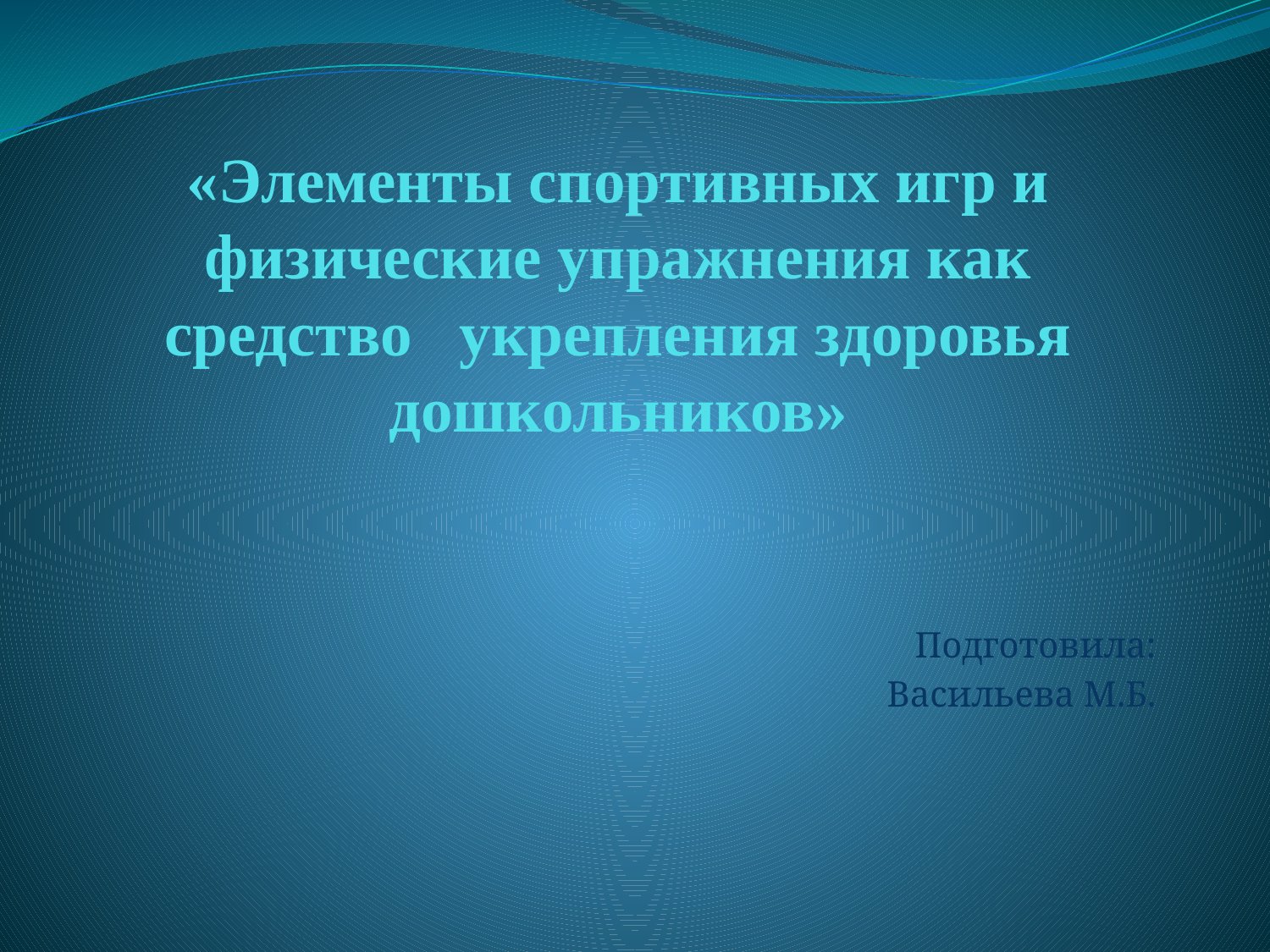

# «Элементы спортивных игр и физические упражнения как средство   укрепления здоровья дошкольников»
Подготовила:
Васильева М.Б.